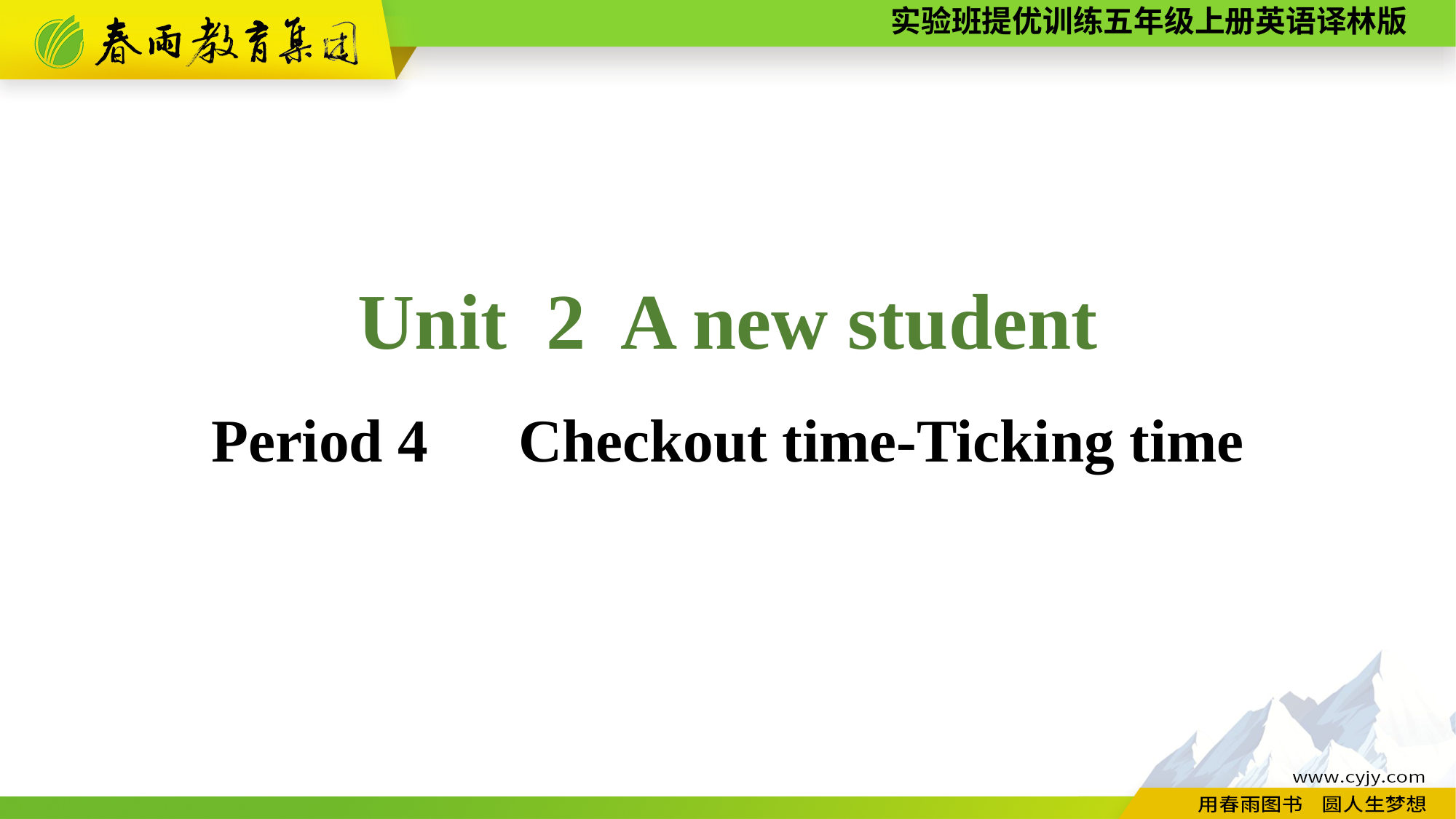

Unit  2  A new student
Period 4　Checkout time-Ticking time